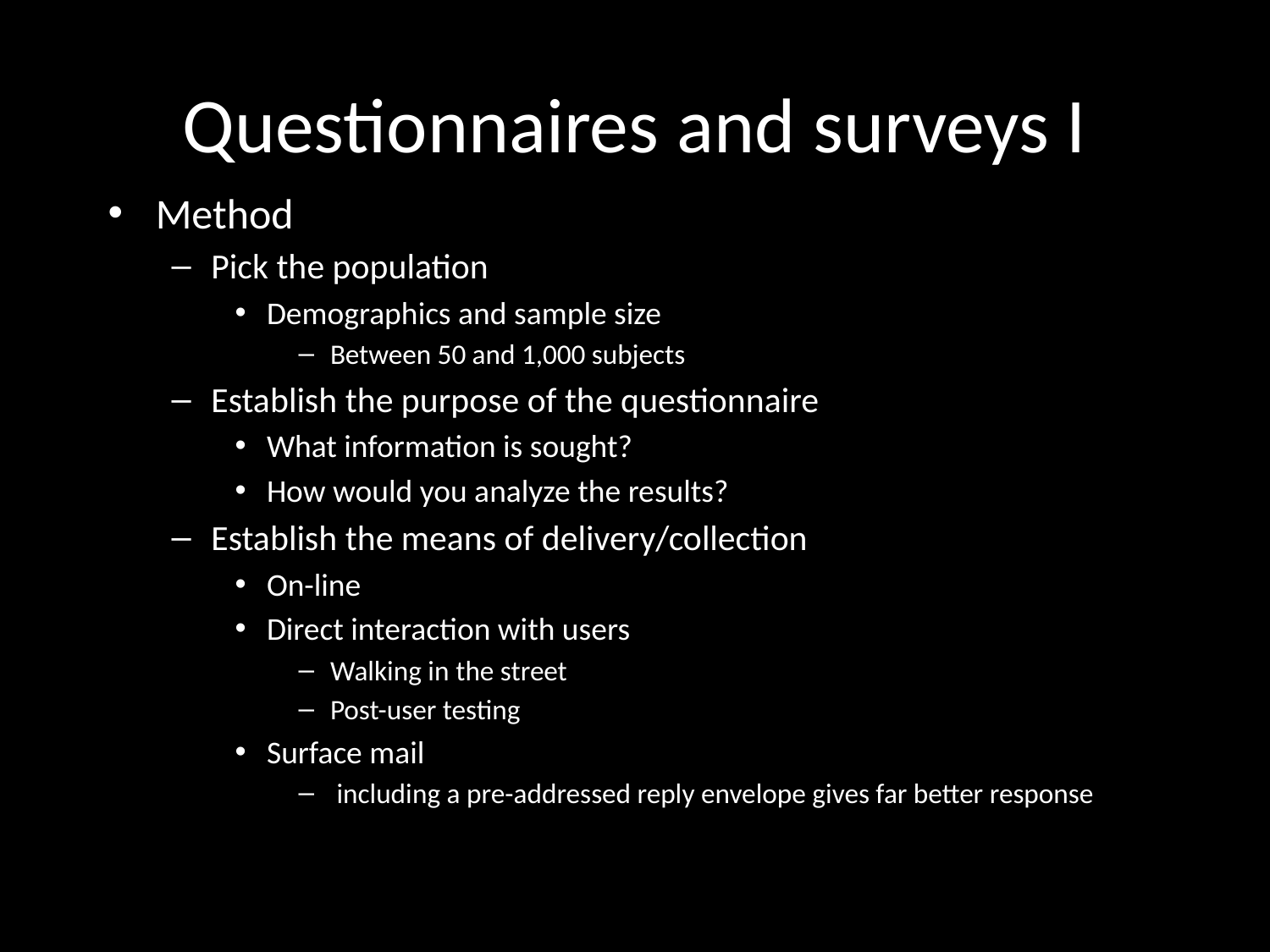

# Questionnaires and surveys I
Method
Pick the population
Demographics and sample size
Between 50 and 1,000 subjects
Establish the purpose of the questionnaire
What information is sought?
How would you analyze the results?
Establish the means of delivery/collection
On-line
Direct interaction with users
Walking in the street
Post-user testing
Surface mail
 including a pre-addressed reply envelope gives far better response